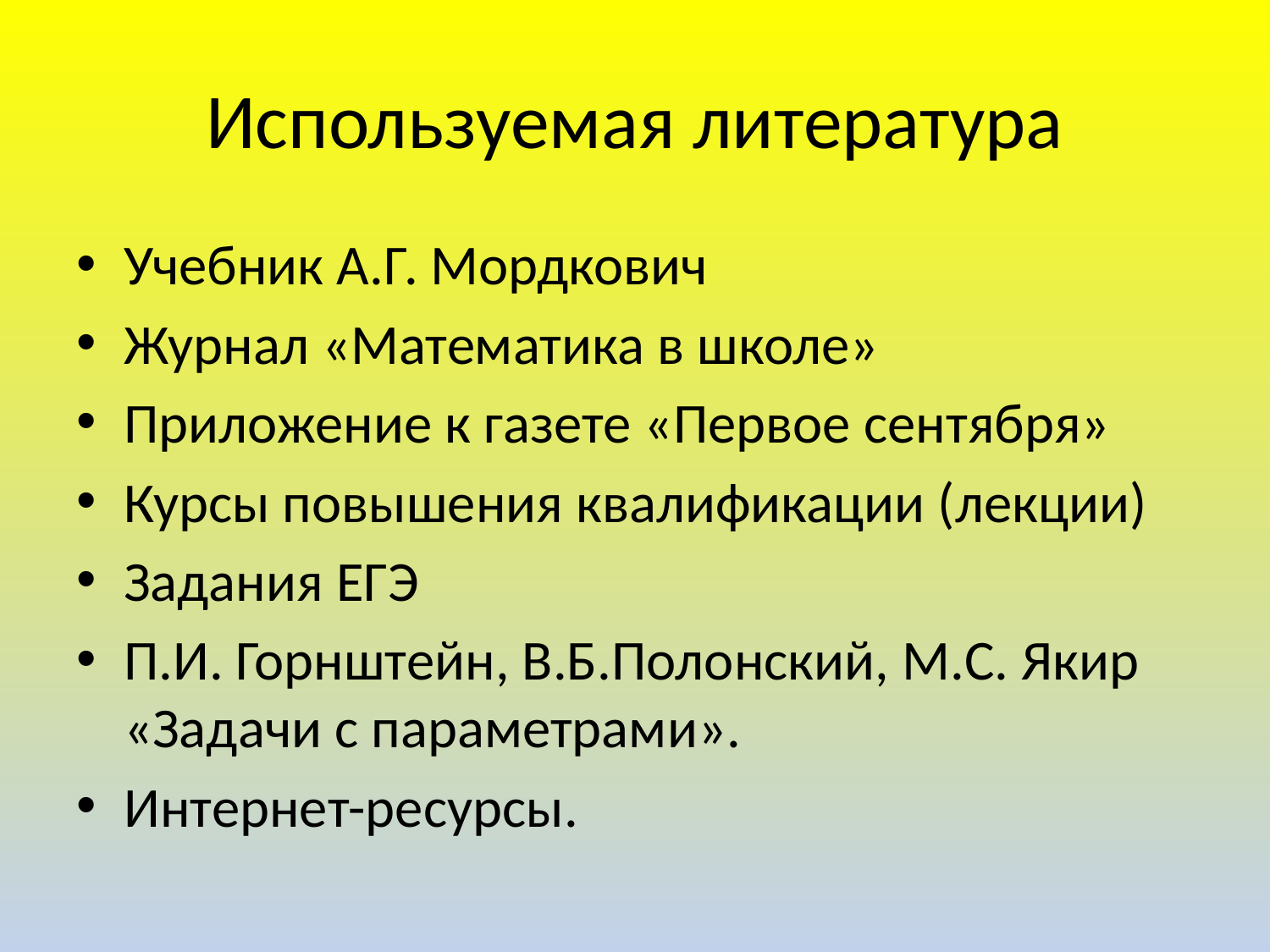

# Используемая литература
Учебник А.Г. Мордкович
Журнал «Математика в школе»
Приложение к газете «Первое сентября»
Курсы повышения квалификации (лекции)
Задания ЕГЭ
П.И. Горнштейн, В.Б.Полонский, М.С. Якир «Задачи с параметрами».
Интернет-ресурсы.